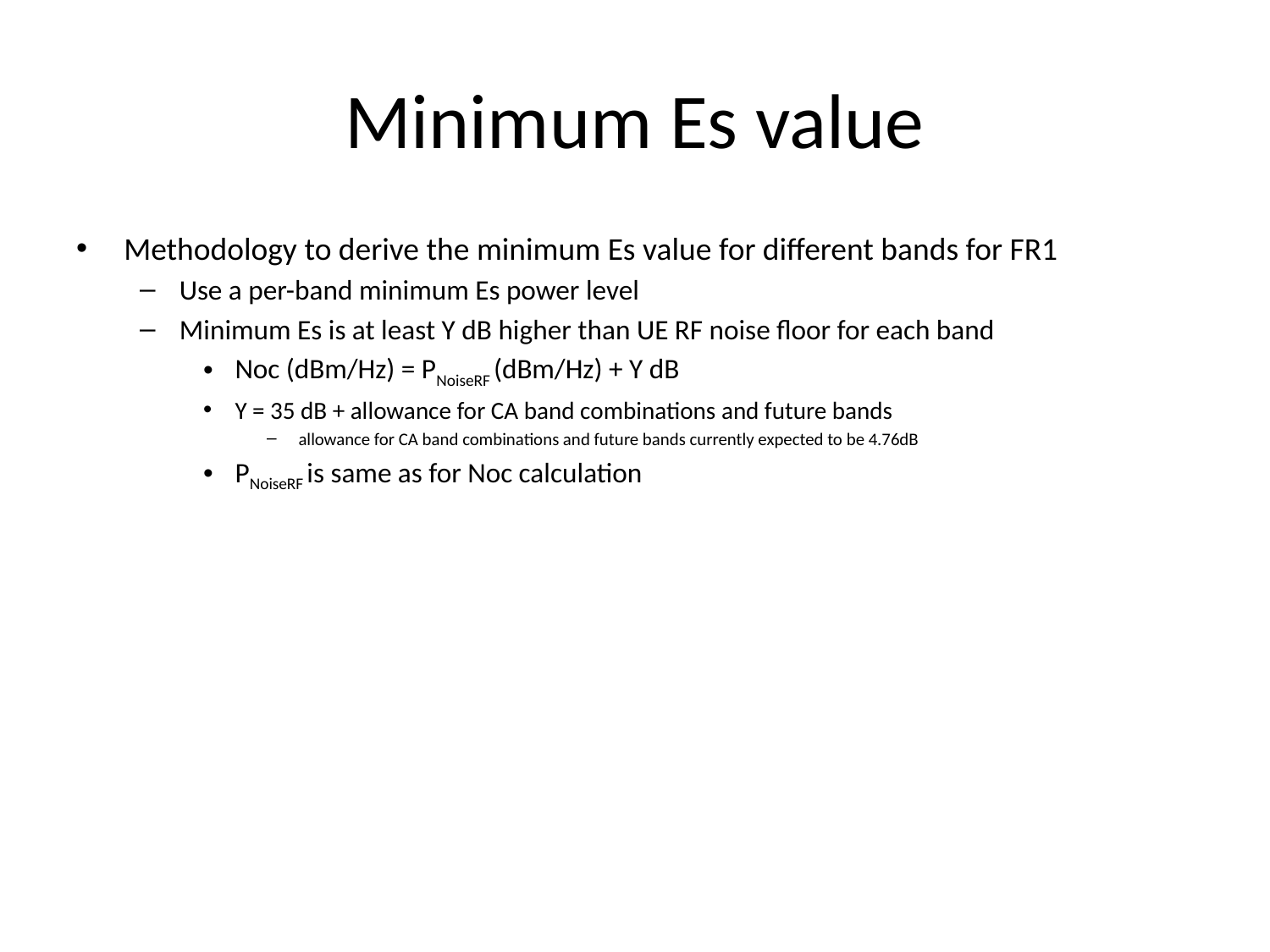

# Minimum Es value
Methodology to derive the minimum Es value for different bands for FR1
Use a per-band minimum Es power level
Minimum Es is at least Y dB higher than UE RF noise floor for each band
Noc (dBm/Hz) = PNoiseRF (dBm/Hz) + Y dB
Y = 35 dB + allowance for CA band combinations and future bands
allowance for CA band combinations and future bands currently expected to be 4.76dB
PNoiseRF is same as for Noc calculation